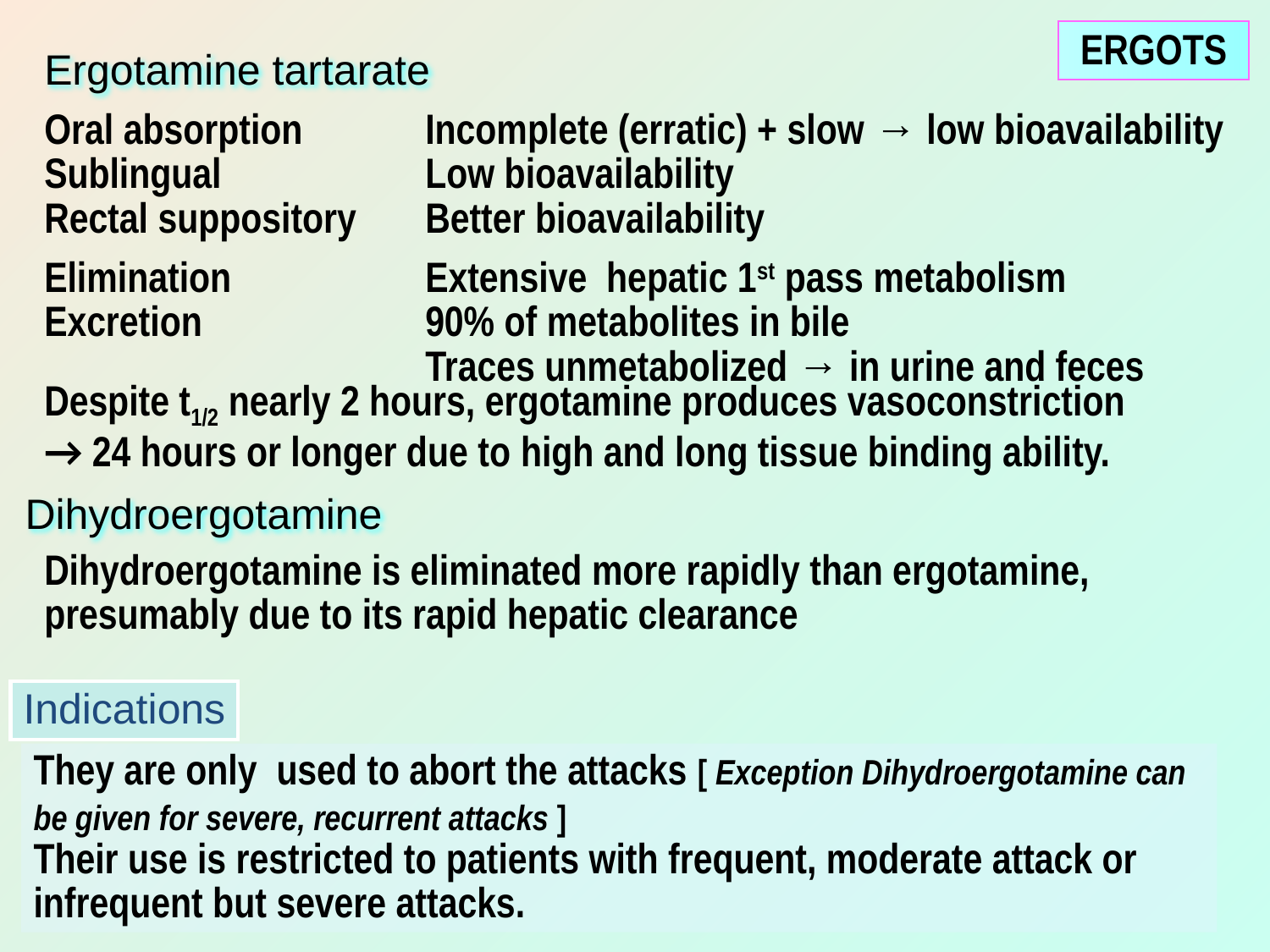

ERGOTS
Ergotamine tartarate
Oral absorption	Incomplete (erratic) + slow → low bioavailability Sublingual 		Low bioavailability
Rectal suppository 	Better bioavailability
Elimination 		Extensive  hepatic 1st pass metabolism
Excretion		90% of metabolites in bile
			Traces unmetabolized → in urine and feces
Despite t1/2 nearly 2 hours, ergotamine produces vasoconstriction → 24 hours or longer due to high and long tissue binding ability.
Dihydroergotamine
Dihydroergotamine is eliminated more rapidly than ergotamine, presumably due to its rapid hepatic clearance
Indications
They are only  used to abort the attacks [ Exception Dihydroergotamine can be given for severe, recurrent attacks ]
Their use is restricted to patients with frequent, moderate attack or infrequent but severe attacks.